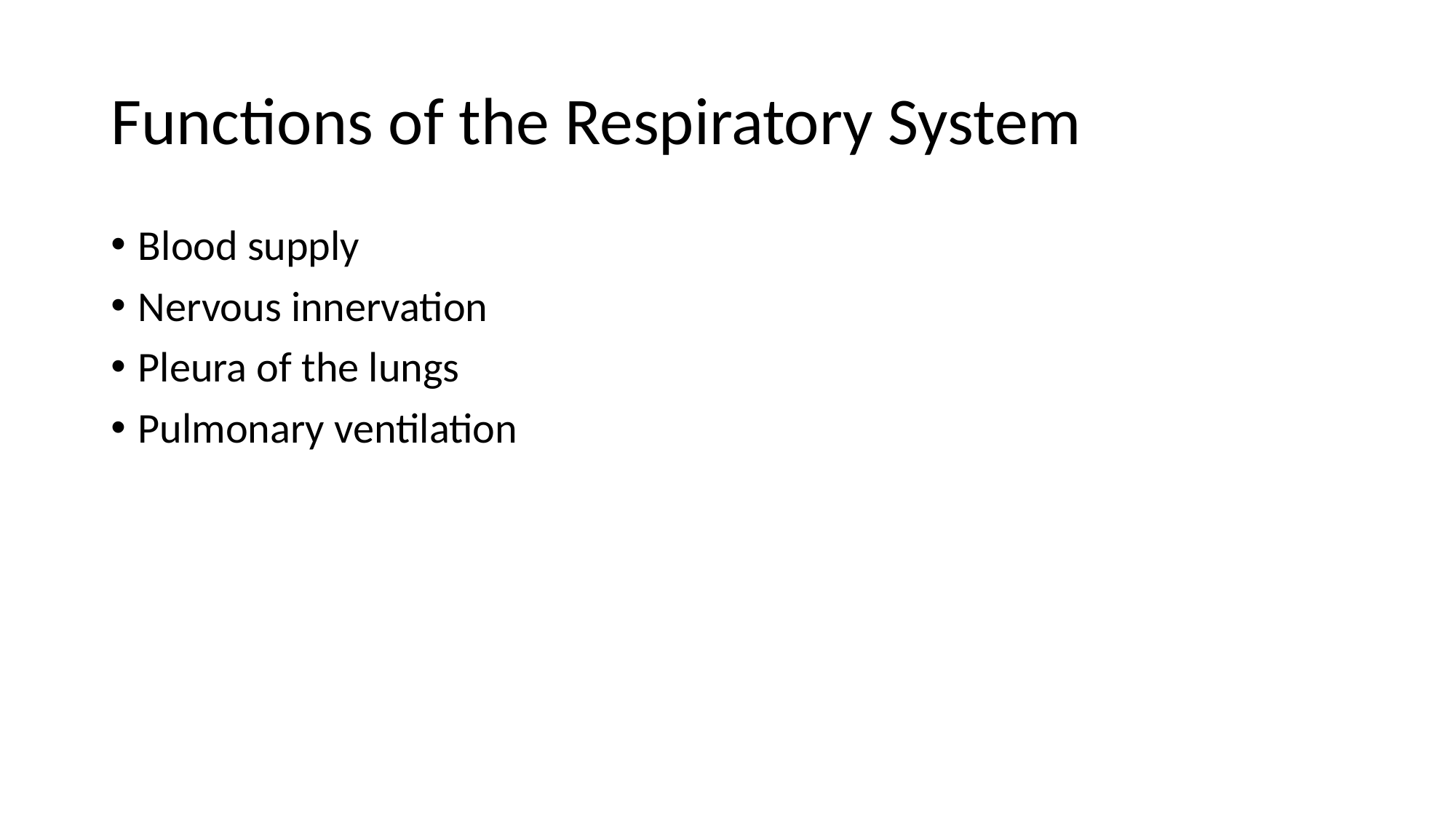

# Functions of the Respiratory System
Blood supply
Nervous innervation
Pleura of the lungs
Pulmonary ventilation